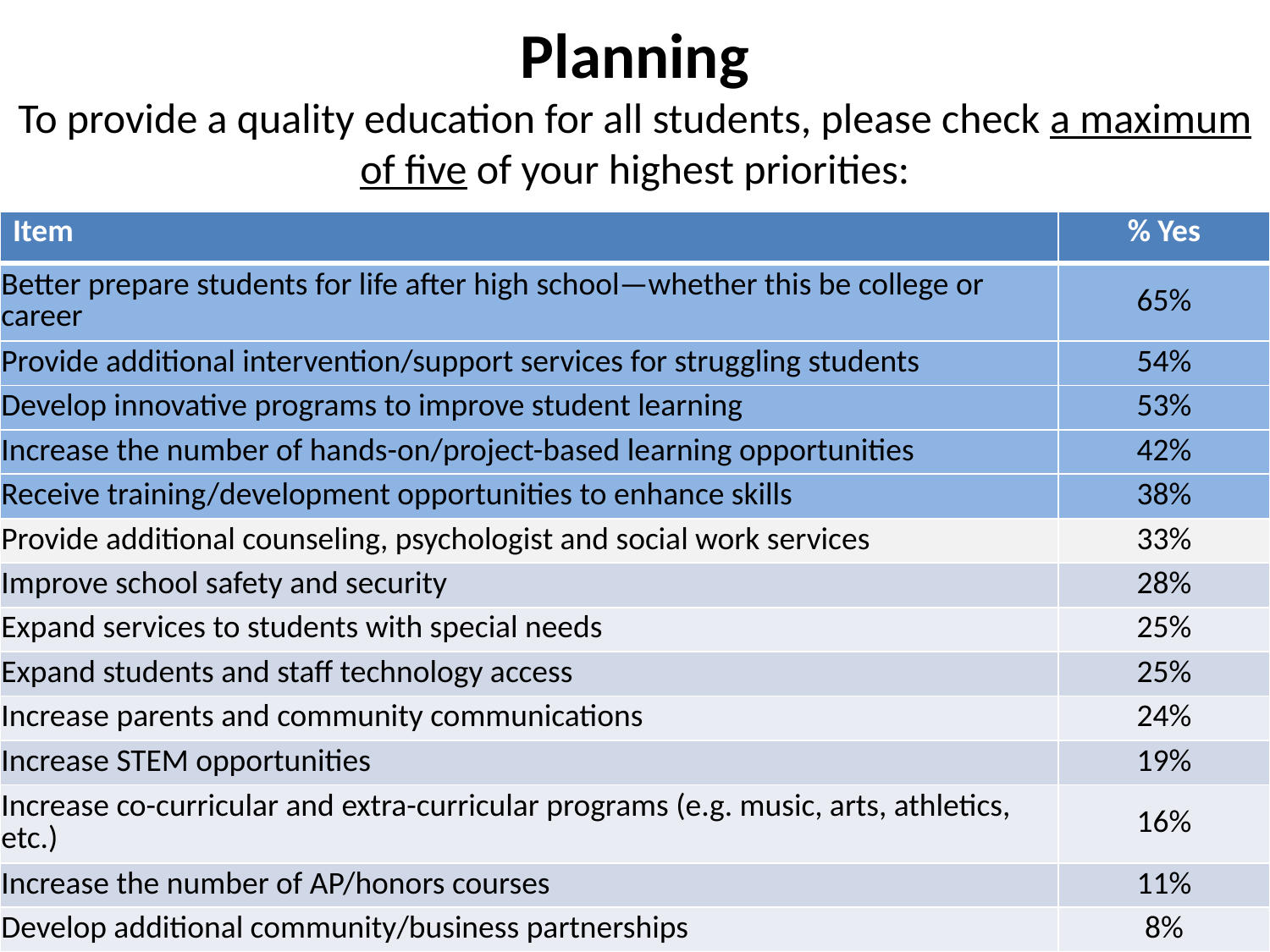

# Planning To provide a quality education for all students, please check a maximum of five of your highest priorities:
| Item | % Yes |
| --- | --- |
| Better prepare students for life after high school—whether this be college or career | 65% |
| Provide additional intervention/support services for struggling students | 54% |
| Develop innovative programs to improve student learning | 53% |
| Increase the number of hands-on/project-based learning opportunities | 42% |
| Receive training/development opportunities to enhance skills | 38% |
| Provide additional counseling, psychologist and social work services | 33% |
| Improve school safety and security | 28% |
| Expand services to students with special needs | 25% |
| Expand students and staff technology access | 25% |
| Increase parents and community communications | 24% |
| Increase STEM opportunities | 19% |
| Increase co-curricular and extra-curricular programs (e.g. music, arts, athletics, etc.) | 16% |
| Increase the number of AP/honors courses | 11% |
| Develop additional community/business partnerships | 8% |